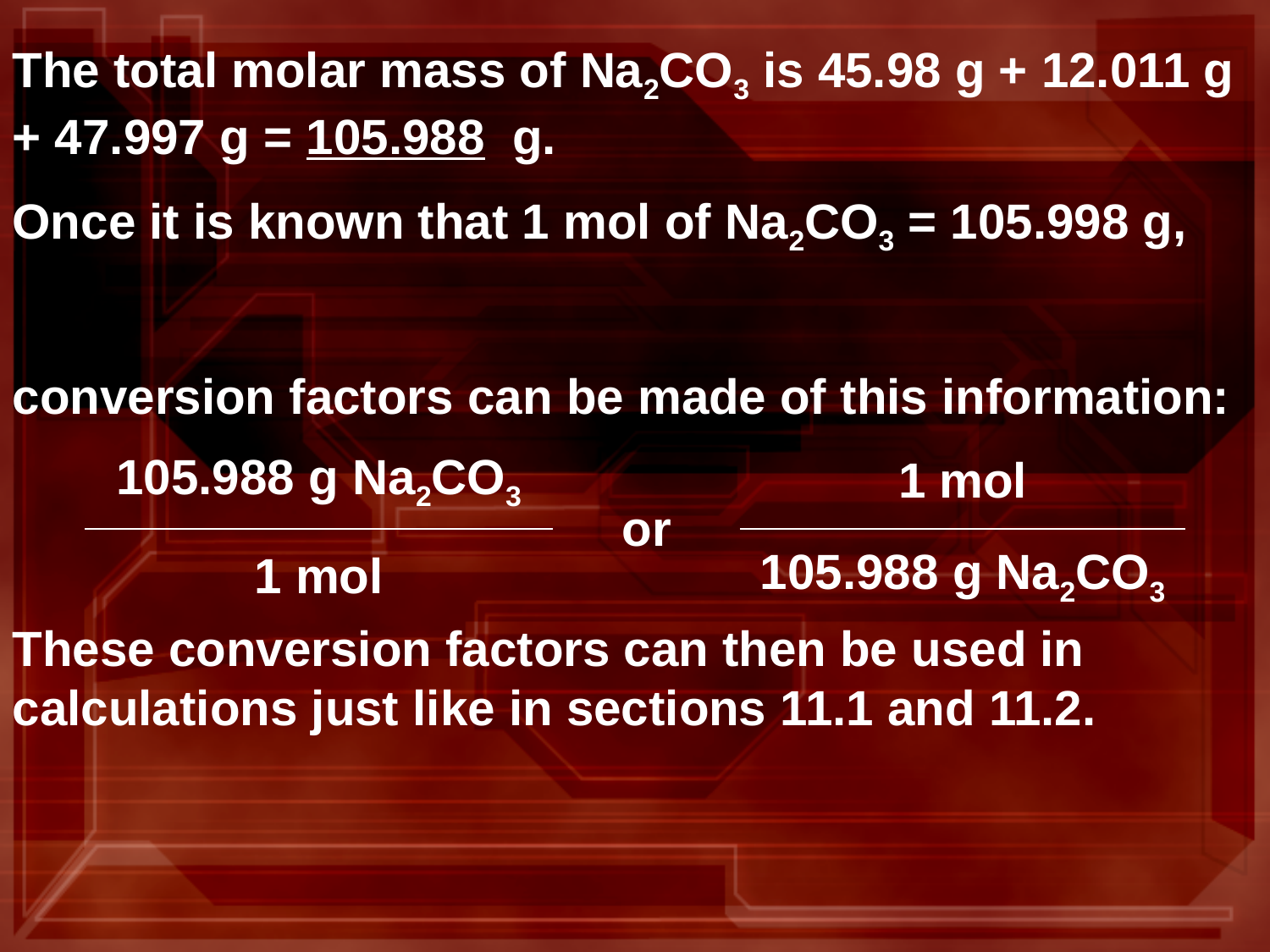

The total molar mass of Na2CO3 is 45.98 g + 12.011 g + 47.997 g = 105.988  g.
Once it is known that 1 mol of Na2CO3 = 105.998 g,

conversion factors can be made of this information:

These conversion factors can then be used in calculations just like in sections 11.1 and 11.2.
| 105.988 g Na2CO3 | or | 1 mol |
| --- | --- | --- |
| 1 mol |  | 105.988 g Na2CO3 |